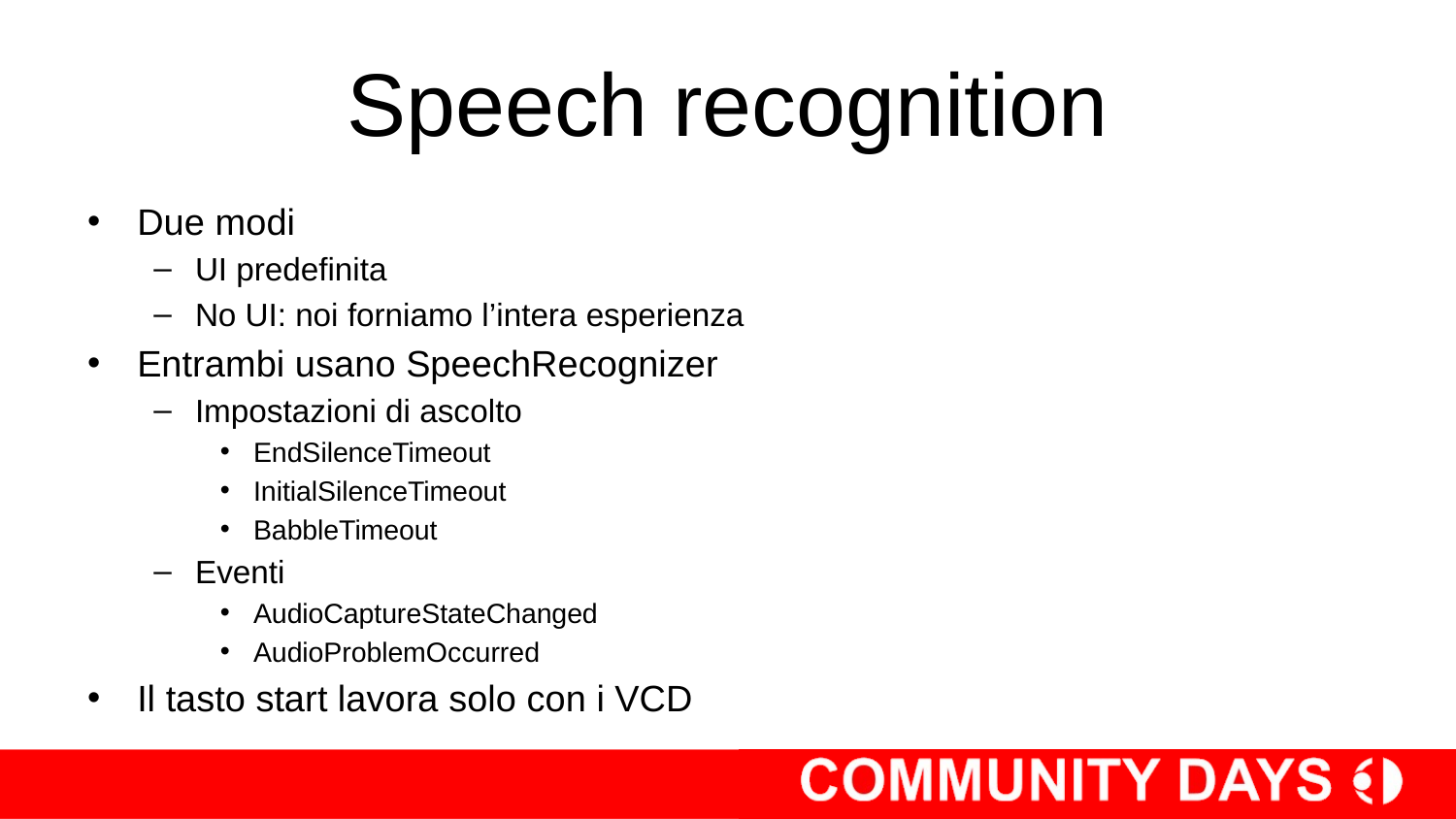

# Speech recognition
Due modi
UI predefinita
No UI: noi forniamo l’intera esperienza
Entrambi usano SpeechRecognizer
Impostazioni di ascolto
EndSilenceTimeout
InitialSilenceTimeout
BabbleTimeout
Eventi
AudioCaptureStateChanged
AudioProblemOccurred
Il tasto start lavora solo con i VCD